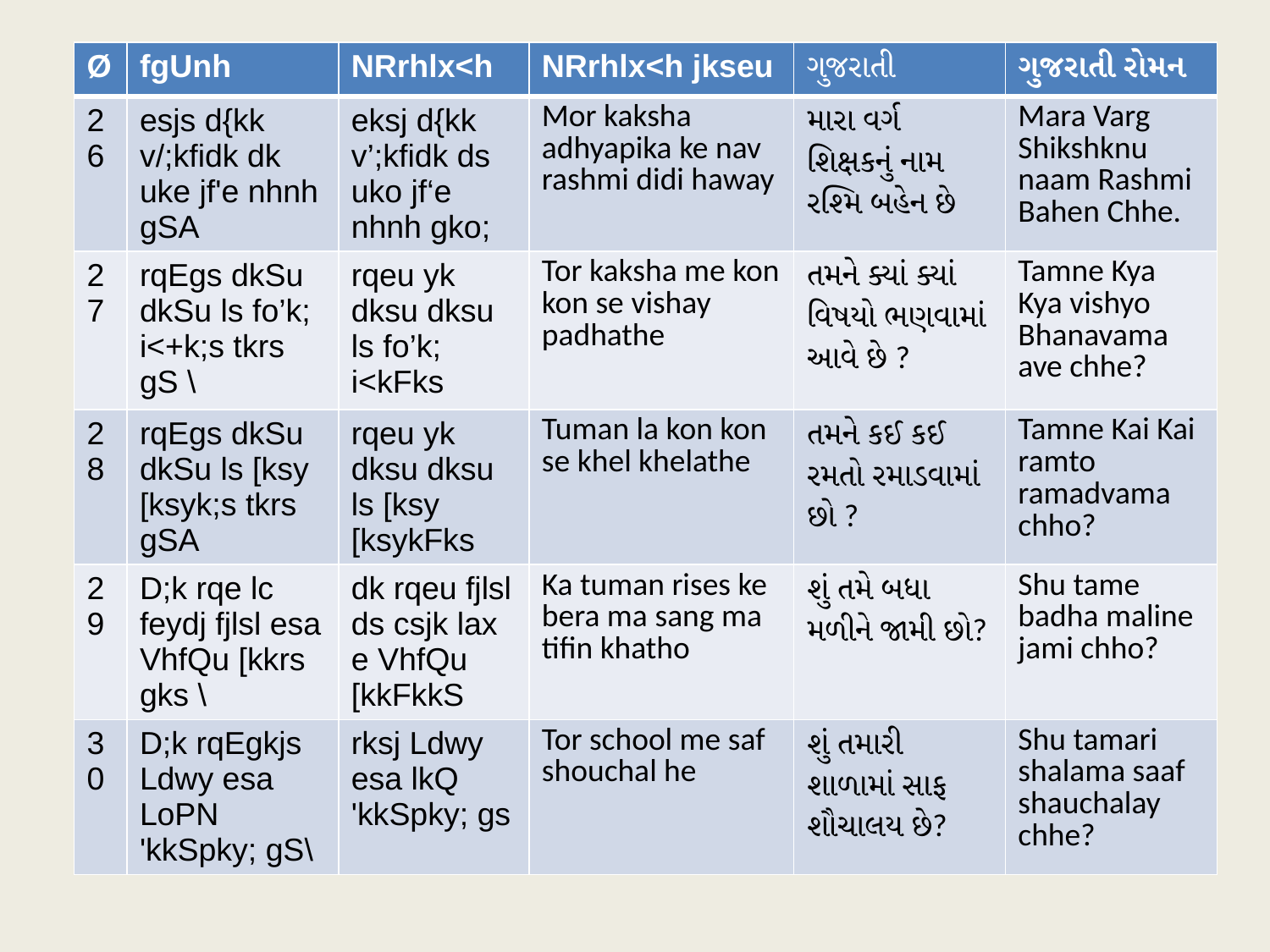

#
| Ø | fgUnh | NRrhlx<h | NRrhlx<h jkseu | ગુજરાતી | ગુજરાતી રોમન |
| --- | --- | --- | --- | --- | --- |
| 26 | esjs d{kk v/;kfidk dk uke jf'e nhnh gSA | eksj d{kk v’;kfidk ds uko jf‘e nhnh gko; | Mor kaksha adhyapika ke nav rashmi didi haway | મારા વર્ગ શિક્ષકનું નામ રશ્મિ બહેન છે | Mara Varg Shikshknu naam Rashmi Bahen Chhe. |
| 27 | rqEgs dkSu dkSu ls fo’k; i<+k;s tkrs gS \ | rqeu yk dksu dksu ls fo’k; i<kFks | Tor kaksha me kon kon se vishay padhathe | તમને ક્યાં ક્યાં વિષયો ભણવામાં આવે છે ? | Tamne Kya Kya vishyo Bhanavama ave chhe? |
| 28 | rqEgs dkSu dkSu ls [ksy [ksyk;s tkrs gSA | rqeu yk dksu dksu ls [ksy [ksykFks | Tuman la kon kon se khel khelathe | તમને કઈ કઈ રમતો રમાડવામાં છો ? | Tamne Kai Kai ramto ramadvama chho? |
| 29 | D;k rqe lc feydj fjlsl esa VhfQu [kkrs gks \ | dk rqeu fjlsl ds csjk lax e VhfQu [kkFkkS | Ka tuman rises ke bera ma sang ma tifin khatho | શું તમે બધા મળીને જામી છો? | Shu tame badha maline jami chho? |
| 30 | D;k rqEgkjs Ldwy esa LoPN 'kkSpky; gS\ | rksj Ldwy esa lkQ 'kkSpky; gs | Tor school me saf shouchal he | શું તમારી શાળામાં સાફ શૌચાલય છે? | Shu tamari shalama saaf shauchalay chhe? |